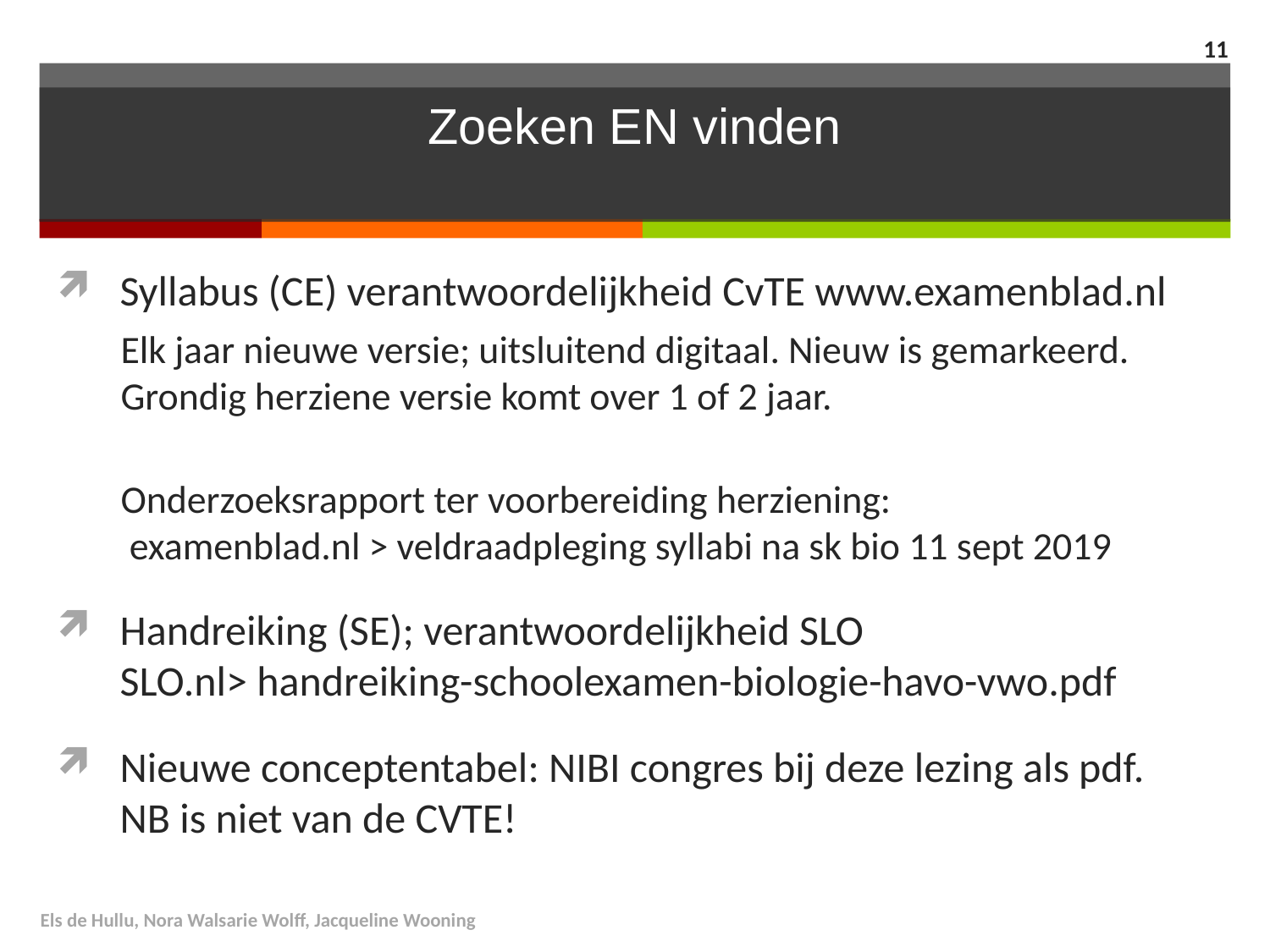

11
# Zoeken EN vinden
Syllabus (CE) verantwoordelijkheid CvTE www.examenblad.nl
Elk jaar nieuwe versie; uitsluitend digitaal. Nieuw is gemarkeerd.
Grondig herziene versie komt over 1 of 2 jaar.
Onderzoeksrapport ter voorbereiding herziening:
 examenblad.nl > veldraadpleging syllabi na sk bio 11 sept 2019
Handreiking (SE); verantwoordelijkheid SLO
SLO.nl> handreiking-schoolexamen-biologie-havo-vwo.pdf
Nieuwe conceptentabel: NIBI congres bij deze lezing als pdf.
NB is niet van de CVTE!

Els de Hullu, Nora Walsarie Wolff, Jacqueline Wooning